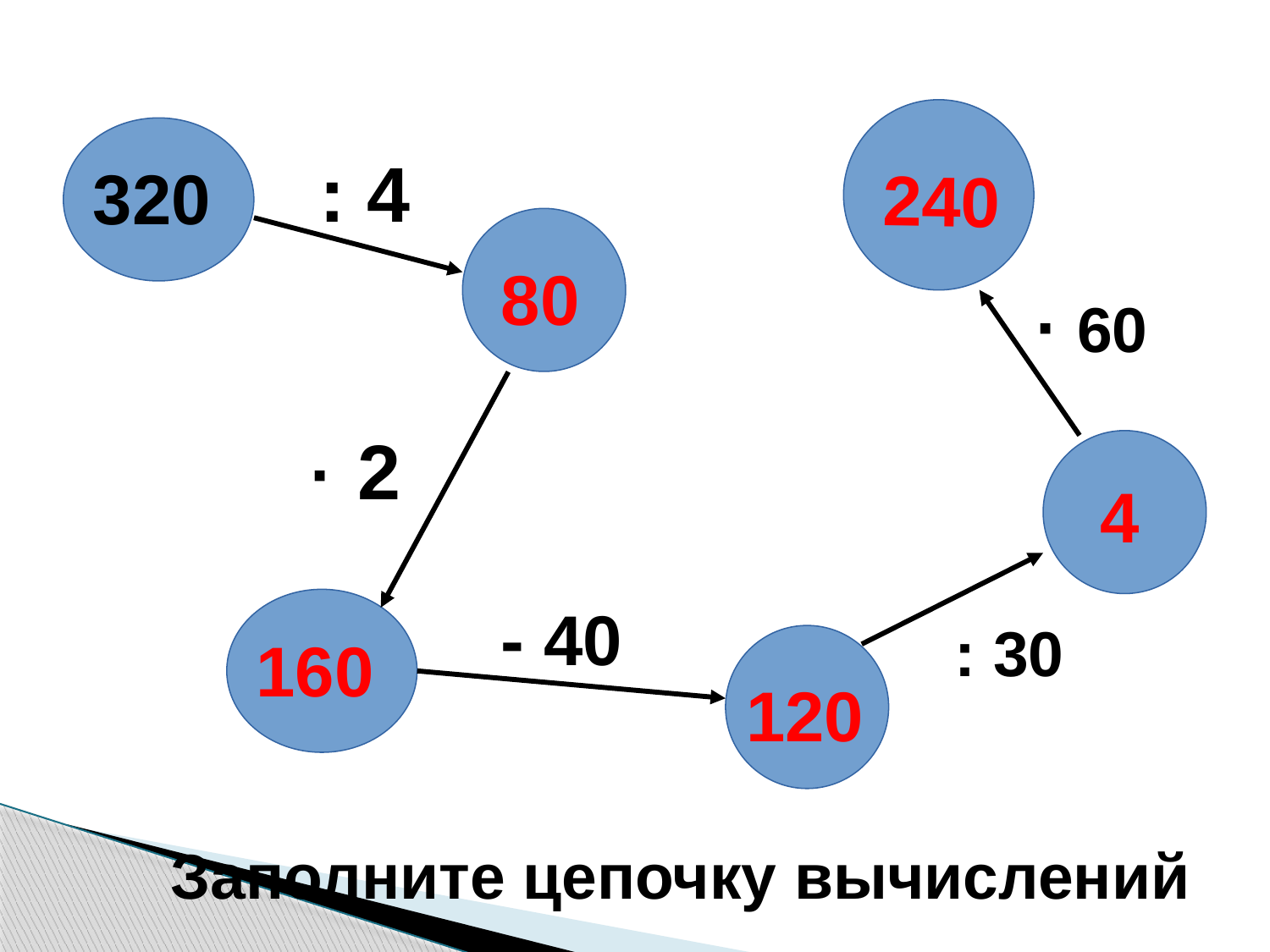

: 4
320
240

80
· 60

· 2

4

- 40
: 30
160

120

Заполните цепочку вычислений